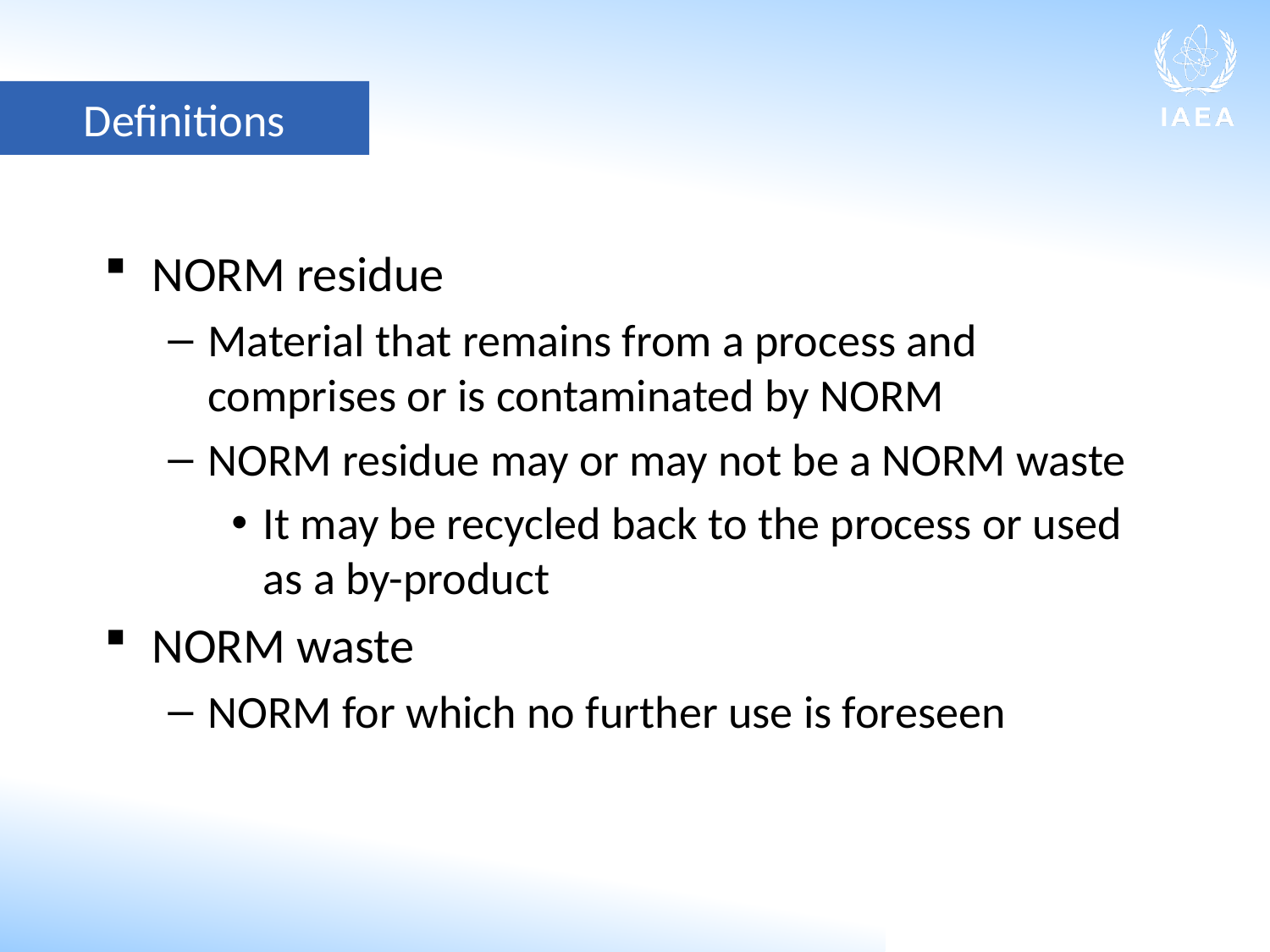

Definitions
NORM residue
Material that remains from a process and comprises or is contaminated by NORM
NORM residue may or may not be a NORM waste
It may be recycled back to the process or used as a by-product
NORM waste
NORM for which no further use is foreseen